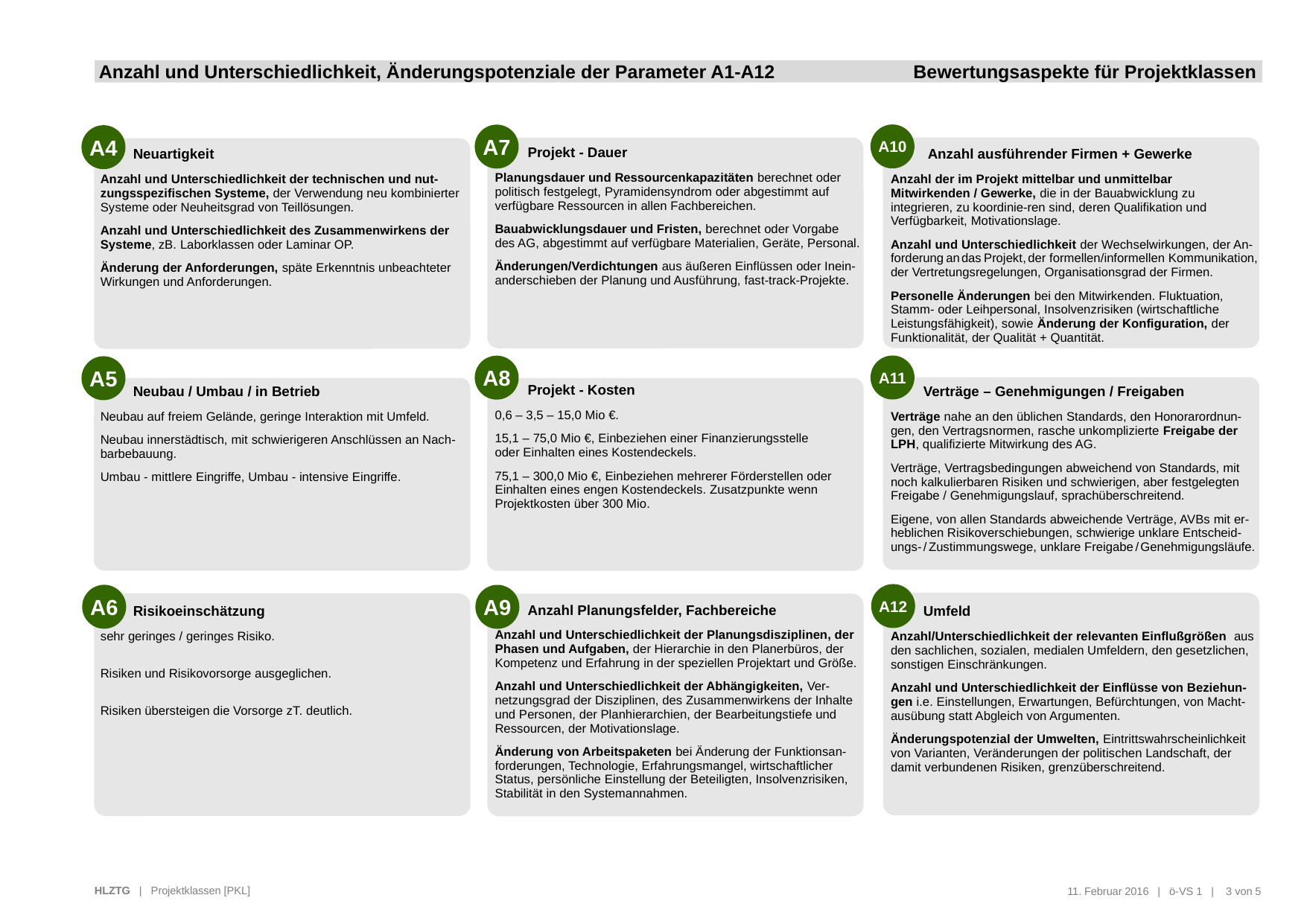

A10
A7
A4
| Projekt - Dauer Planungsdauer und Ressourcenkapazitäten berechnet oder politisch festgelegt, Pyramidensyndrom oder abgestimmt auf verfügbare Ressourcen in allen Fachbereichen. Bauabwicklungsdauer und Fristen, berechnet oder Vorgabe des AG, abgestimmt auf verfügbare Materialien, Geräte, Personal. Änderungen/Verdichtungen aus äußeren Einflüssen oder Inein-anderschieben der Planung und Ausführung, fast-track-Projekte. |
| --- |
| Projekt - Kosten 0,6 – 3,5 – 15,0 Mio €. 15,1 – 75,0 Mio €, Einbeziehen einer Finanzierungsstelle oder Einhalten eines Kostendeckels. 75,1 – 300,0 Mio €, Einbeziehen mehrerer Förderstellen oder Einhalten eines engen Kostendeckels. Zusatzpunkte wenn Projektkosten über 300 Mio. |
| Anzahl Planungsfelder, Fachbereiche Anzahl und Unterschiedlichkeit der Planungsdisziplinen, der Phasen und Aufgaben, der Hierarchie in den Planerbüros, der Kompetenz und Erfahrung in der speziellen Projektart und Größe. Anzahl und Unterschiedlichkeit der Abhängigkeiten, Ver-netzungsgrad der Disziplinen, des Zusammenwirkens der Inhalte und Personen, der Planhierarchien, der Bearbeitungstiefe und Ressourcen, der Motivationslage. Änderung von Arbeitspaketen bei Änderung der Funktionsan-forderungen, Technologie, Erfahrungsmangel, wirtschaftlicher Status, persönliche Einstellung der Beteiligten, Insolvenzrisiken, Stabilität in den Systemannahmen. |

| Neuartigkeit Anzahl und Unterschiedlichkeit der technischen und nut-zungsspezifischen Systeme, der Verwendung neu kombinierter Systeme oder Neuheitsgrad von Teillösungen. Anzahl und Unterschiedlichkeit des Zusammenwirkens der Systeme, zB. Laborklassen oder Laminar OP. Änderung der Anforderungen, späte Erkenntnis unbeachteter Wirkungen und Anforderungen. |
| --- |
| Neubau / Umbau / in Betrieb Neubau auf freiem Gelände, geringe Interaktion mit Umfeld. Neubau innerstädtisch, mit schwierigeren Anschlüssen an Nach-barbebauung. Umbau - mittlere Eingriffe, Umbau - intensive Eingriffe. |
| Risikoeinschätzung sehr geringes / geringes Risiko. Risiken und Risikovorsorge ausgeglichen. Risiken übersteigen die Vorsorge zT. deutlich. |
| Anzahl ausführender Firmen + Gewerke Anzahl der im Projekt mittelbar und unmittelbar Mitwirkenden / Gewerke, die in der Bauabwicklung zu integrieren, zu koordinie-ren sind, deren Qualifikation und Verfügbarkeit, Motivationslage. Anzahl und Unterschiedlichkeit der Wechselwirkungen, der An-forderung an das Projekt, der formellen/informellen Kommunikation, der Vertretungsregelungen, Organisationsgrad der Firmen. Personelle Änderungen bei den Mitwirkenden. Fluktuation, Stamm- oder Leihpersonal, Insolvenzrisiken (wirtschaftliche Leistungsfähigkeit), sowie Änderung der Konfiguration, der Funktionalität, der Qualität + Quantität. |
| --- |
| Verträge – Genehmigungen / Freigaben Verträge nahe an den üblichen Standards, den Honorarordnun-gen, den Vertragsnormen, rasche unkomplizierte Freigabe der LPH, qualifizierte Mitwirkung des AG. Verträge, Vertragsbedingungen abweichend von Standards, mit noch kalkulierbaren Risiken und schwierigen, aber festgelegten Freigabe / Genehmigungslauf, sprachüberschreitend. Eigene, von allen Standards abweichende Verträge, AVBs mit er-heblichen Risikoverschiebungen, schwierige unklare Entscheid-ungs- / Zustimmungswege, unklare Freigabe / Genehmigungsläufe. |
| Umfeld Anzahl/Unterschiedlichkeit der relevanten Einflußgrößen aus den sachlichen, sozialen, medialen Umfeldern, den gesetzlichen, sonstigen Einschränkungen. Anzahl und Unterschiedlichkeit der Einflüsse von Beziehun-gen i.e. Einstellungen, Erwartungen, Befürchtungen, von Macht-ausübung statt Abgleich von Argumenten. Änderungspotenzial der Umwelten, Eintrittswahrscheinlichkeit von Varianten, Veränderungen der politischen Landschaft, der damit verbundenen Risiken, grenzüberschreitend. |

A11
A8
A5

A12
A6
A9

11. Februar 2016   |   ö-VS 1   |    3 von 5